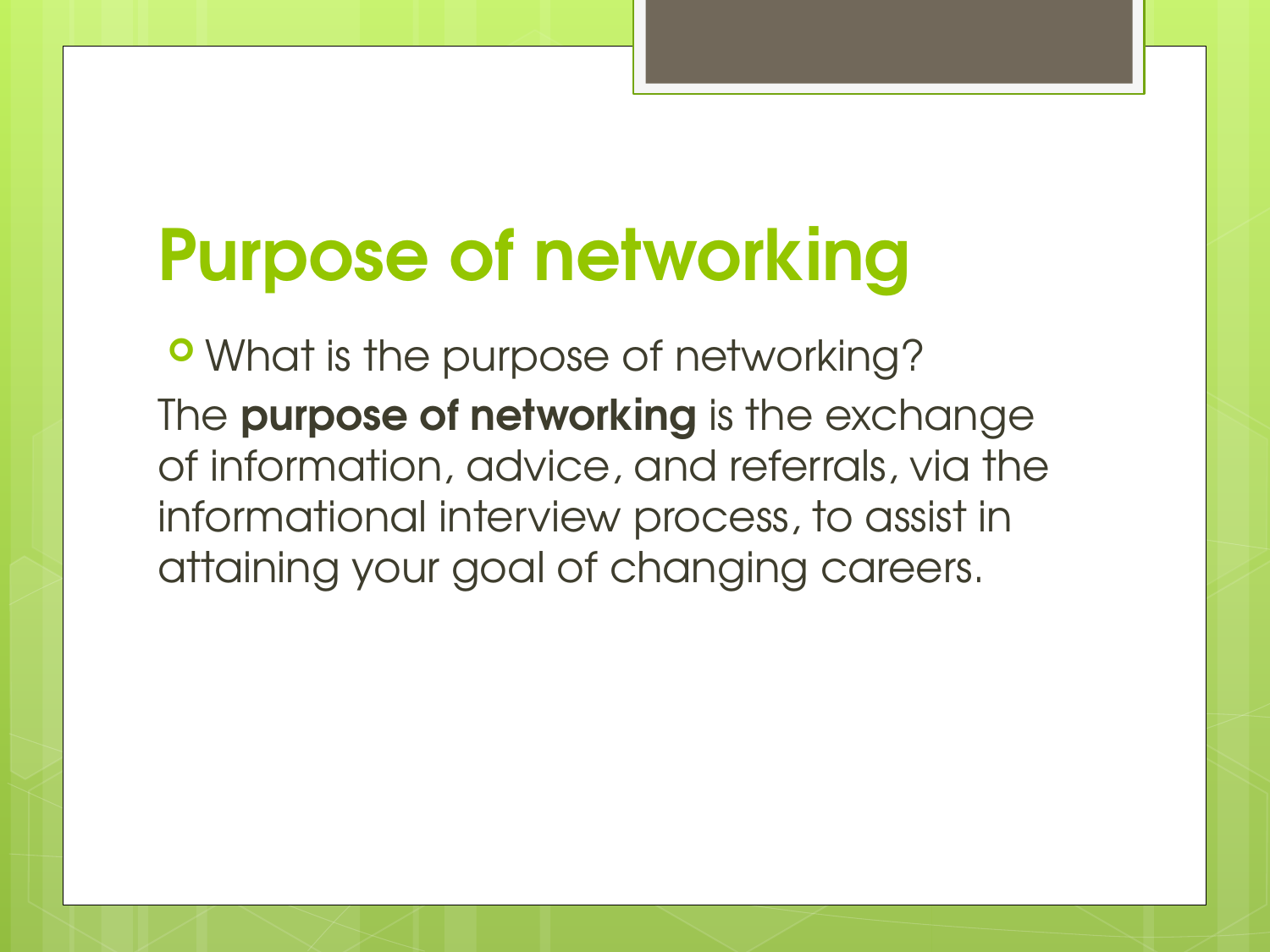

# Purpose of networking
What is the purpose of networking?
The purpose of networking is the exchange of information, advice, and referrals, via the informational interview process, to assist in attaining your goal of changing careers.